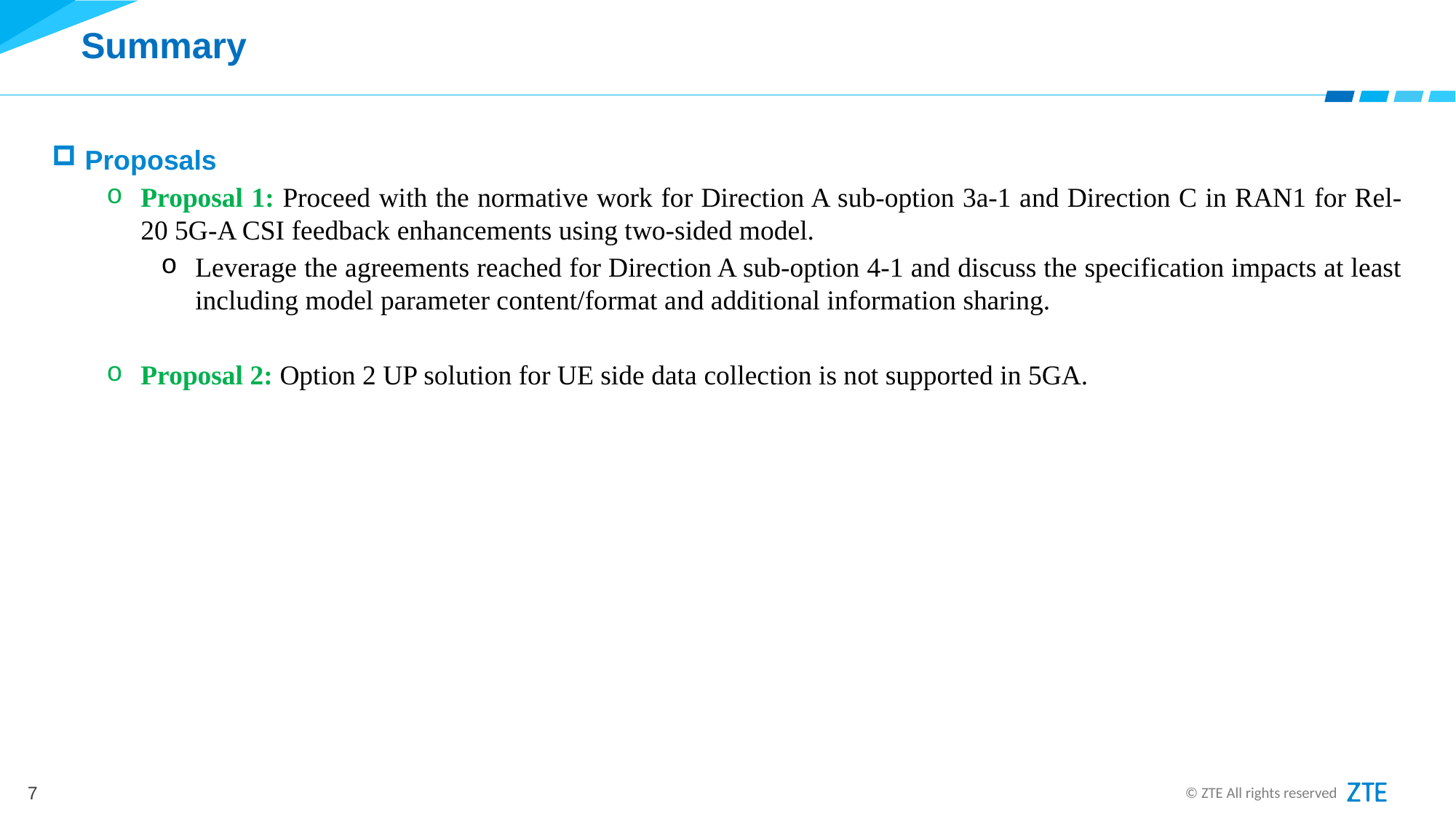

# Summary
 Proposals
Proposal 1: Proceed with the normative work for Direction A sub-option 3a-1 and Direction C in RAN1 for Rel-20 5G-A CSI feedback enhancements using two-sided model.
Leverage the agreements reached for Direction A sub-option 4-1 and discuss the specification impacts at least including model parameter content/format and additional information sharing.

Proposal 2: Option 2 UP solution for UE side data collection is not supported in 5GA.